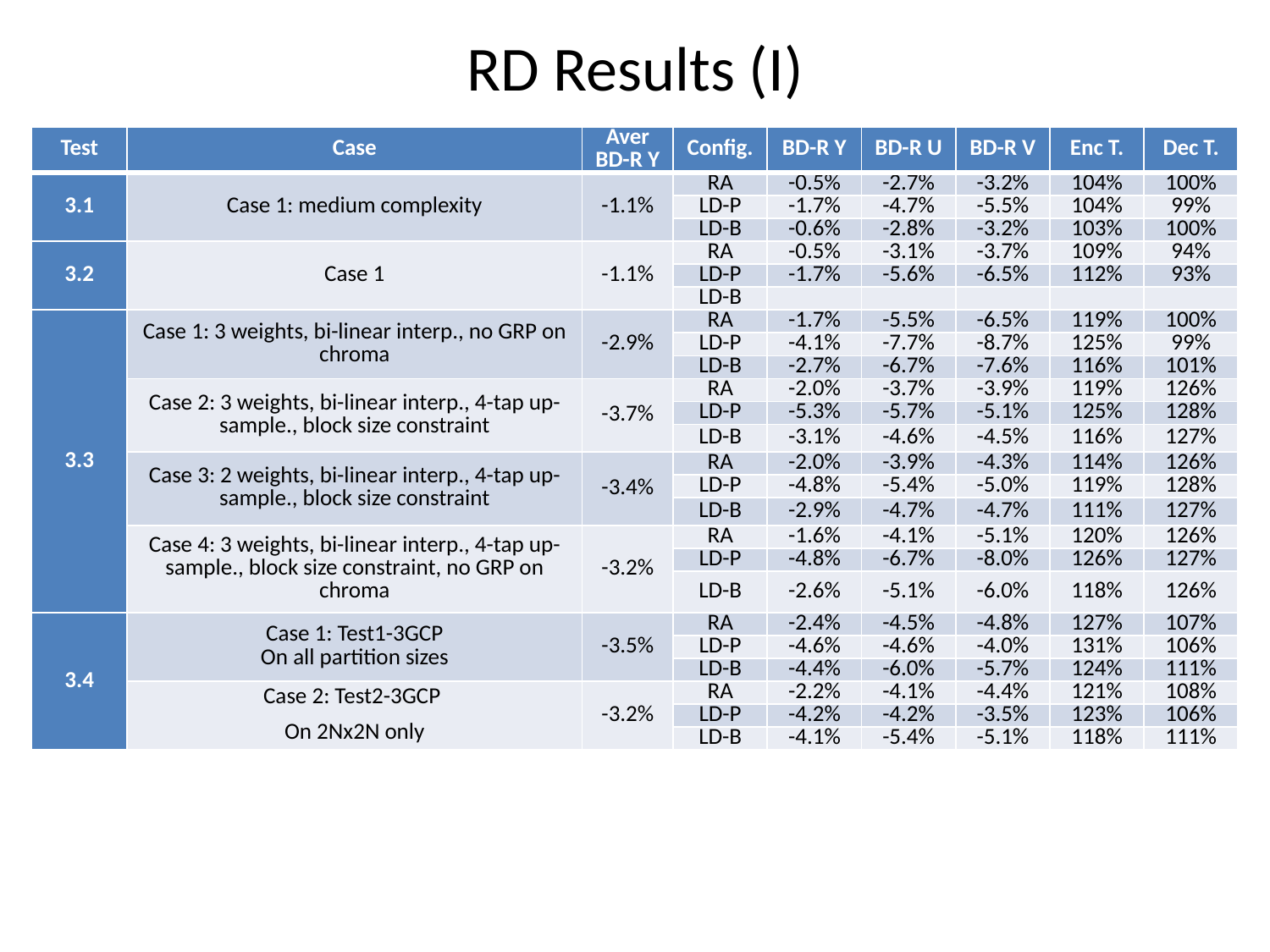

# RD Results (I)
| Test | Case | Aver BD-R Y | Config. | BD-R Y | BD-R U | BD-R V | Enc T. | Dec T. |
| --- | --- | --- | --- | --- | --- | --- | --- | --- |
| 3.1 | Case 1: medium complexity | -1.1% | RA | -0.5% | -2.7% | -3.2% | 104% | 100% |
|  |  |  | LD-P | -1.7% | -4.7% | -5.5% | 104% | 99% |
|  |  |  | LD-B | -0.6% | -2.8% | -3.2% | 103% | 100% |
| 3.2 | Case 1 | -1.1% | RA | -0.5% | -3.1% | -3.7% | 109% | 94% |
|  |  |  | LD-P | -1.7% | -5.6% | -6.5% | 112% | 93% |
|  |  |  | LD-B |  |  |  |  |  |
| 3.3 | Case 1: 3 weights, bi-linear interp., no GRP on chroma | -2.9% | RA | -1.7% | -5.5% | -6.5% | 119% | 100% |
|  |  |  | LD-P | -4.1% | -7.7% | -8.7% | 125% | 99% |
|  |  |  | LD-B | -2.7% | -6.7% | -7.6% | 116% | 101% |
|  | Case 2: 3 weights, bi-linear interp., 4-tap up-sample., block size constraint | -3.7% | RA | -2.0% | -3.7% | -3.9% | 119% | 126% |
|  |  |  | LD-P | -5.3% | -5.7% | -5.1% | 125% | 128% |
|  |  |  | LD-B | -3.1% | -4.6% | -4.5% | 116% | 127% |
|  | Case 3: 2 weights, bi-linear interp., 4-tap up-sample., block size constraint | -3.4% | RA | -2.0% | -3.9% | -4.3% | 114% | 126% |
|  |  |  | LD-P | -4.8% | -5.4% | -5.0% | 119% | 128% |
|  |  |  | LD-B | -2.9% | -4.7% | -4.7% | 111% | 127% |
|  | Case 4: 3 weights, bi-linear interp., 4-tap up-sample., block size constraint, no GRP on chroma | -3.2% | RA | -1.6% | -4.1% | -5.1% | 120% | 126% |
|  |  |  | LD-P | -4.8% | -6.7% | -8.0% | 126% | 127% |
|  |  |  | LD-B | -2.6% | -5.1% | -6.0% | 118% | 126% |
| 3.4 | Case 1: Test1-3GCP On all partition sizes | -3.5% | RA | -2.4% | -4.5% | -4.8% | 127% | 107% |
|  |  |  | LD-P | -4.6% | -4.6% | -4.0% | 131% | 106% |
|  |  |  | LD-B | -4.4% | -6.0% | -5.7% | 124% | 111% |
|  | Case 2: Test2-3GCP On 2Nx2N only | -3.2% | RA | -2.2% | -4.1% | -4.4% | 121% | 108% |
|  |  |  | LD-P | -4.2% | -4.2% | -3.5% | 123% | 106% |
|  |  |  | LD-B | -4.1% | -5.4% | -5.1% | 118% | 111% |